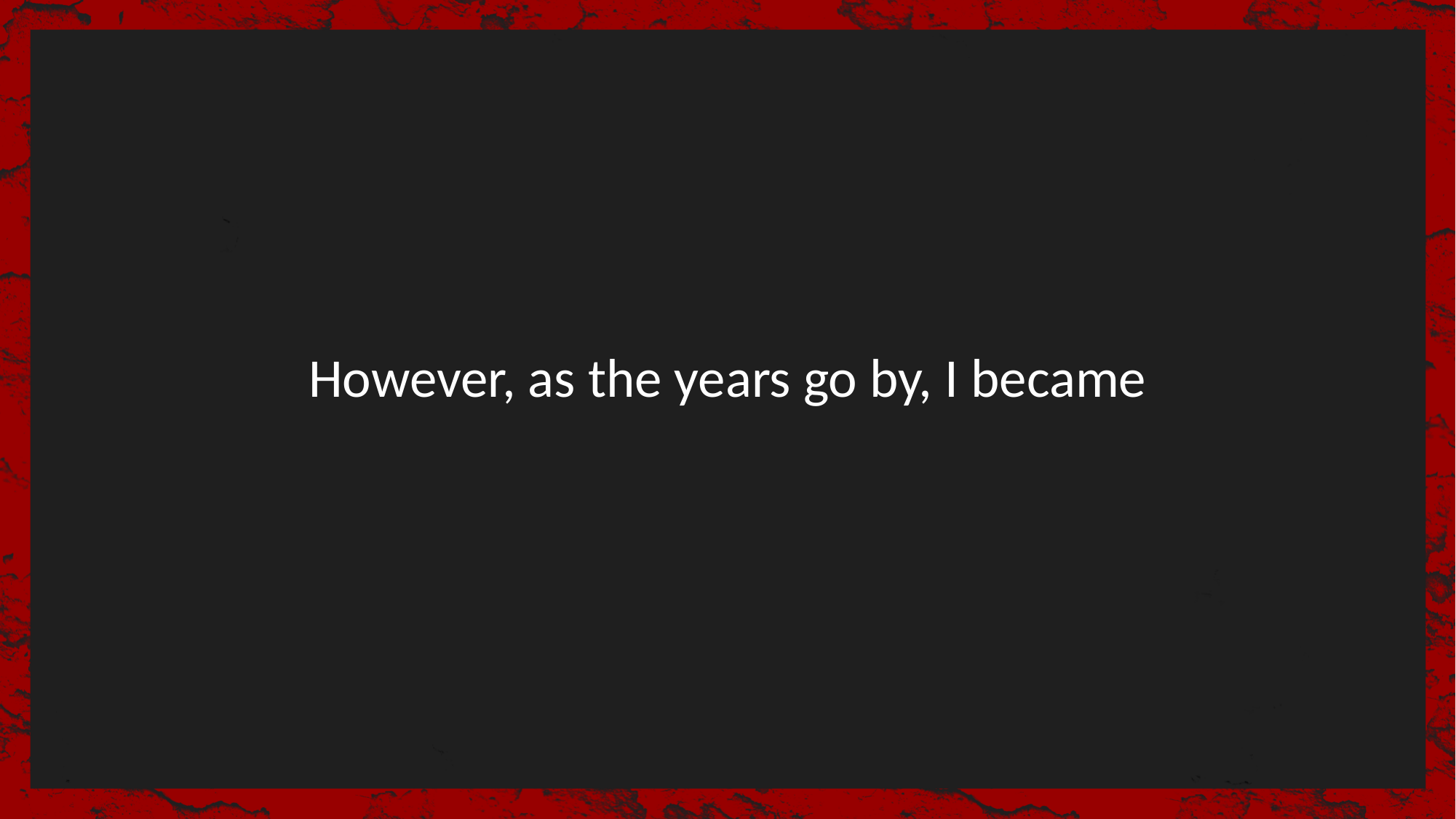

However, as the years go by, I became